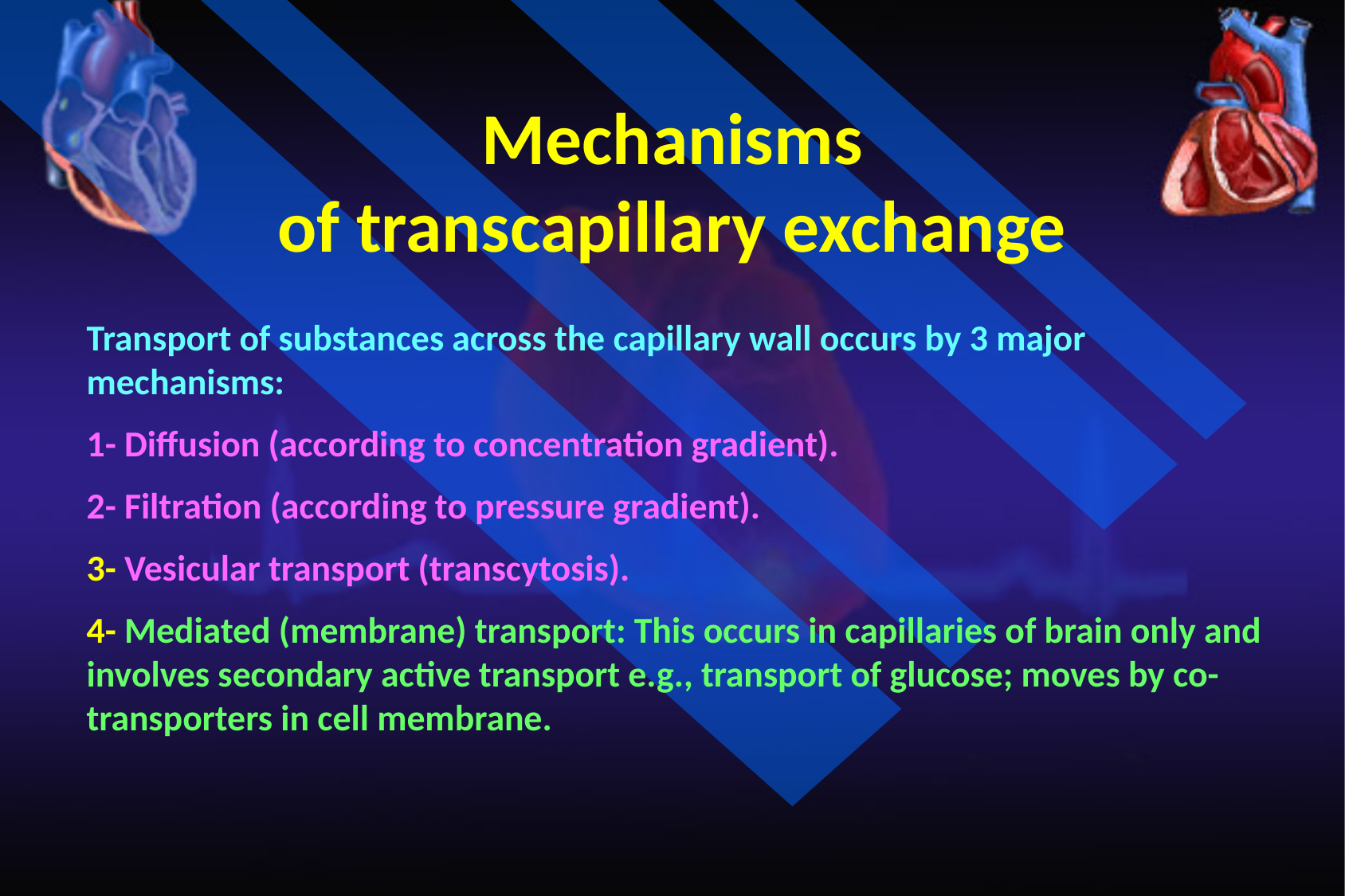

Mechanisms
of transcapillary exchange
Transport of substances across the capillary wall occurs by 3 major mechanisms:
1- Diffusion (according to concentration gradient).
2- Filtration (according to pressure gradient).
3- Vesicular transport (transcytosis).
4- Mediated (membrane) transport: This occurs in capillaries of brain only and involves secondary active transport e.g., transport of glucose; moves by co-transporters in cell membrane.